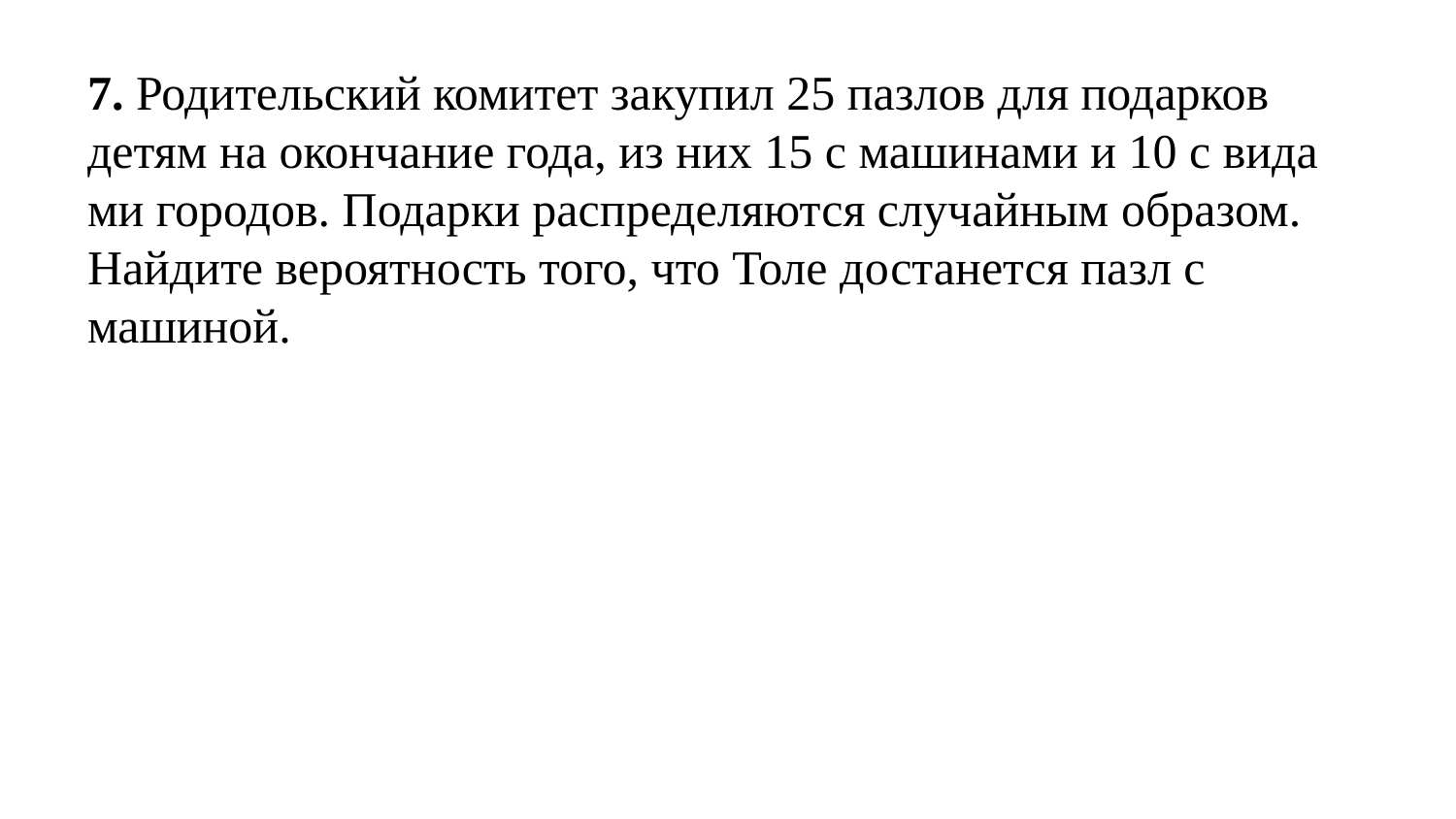

7. Родительский ко­ми­тет за­ку­пил 25 паз­лов для по­дар­ков детям на окон­ча­ние года, из них 15 с ма­ши­на­ми и 10 с ви­да­ми городов. По­дар­ки рас­пре­де­ля­ют­ся слу­чай­ным образом. Най­ди­те ве­ро­ят­ность того, что Толе до­ста­нет­ся пазл с машиной.